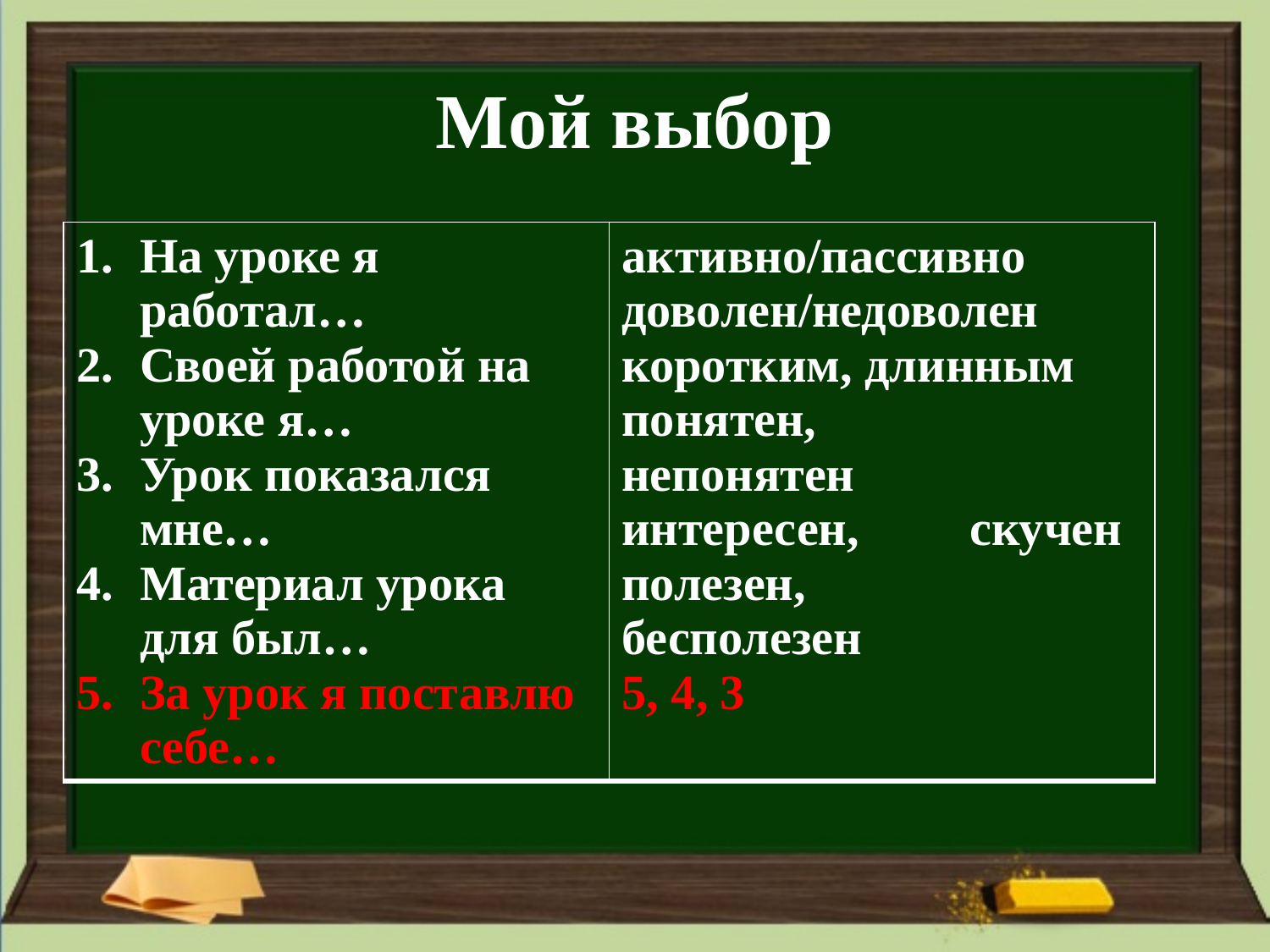

# Мой выбор
| На уроке я работал… Своей работой на уроке я… Урок показался мне… Материал урока для был… За урок я поставлю себе… | активно/пассивно доволен/недоволен коротким, длинным понятен, непонятен интересен, скучен полезен, бесполезен 5, 4, 3 |
| --- | --- |